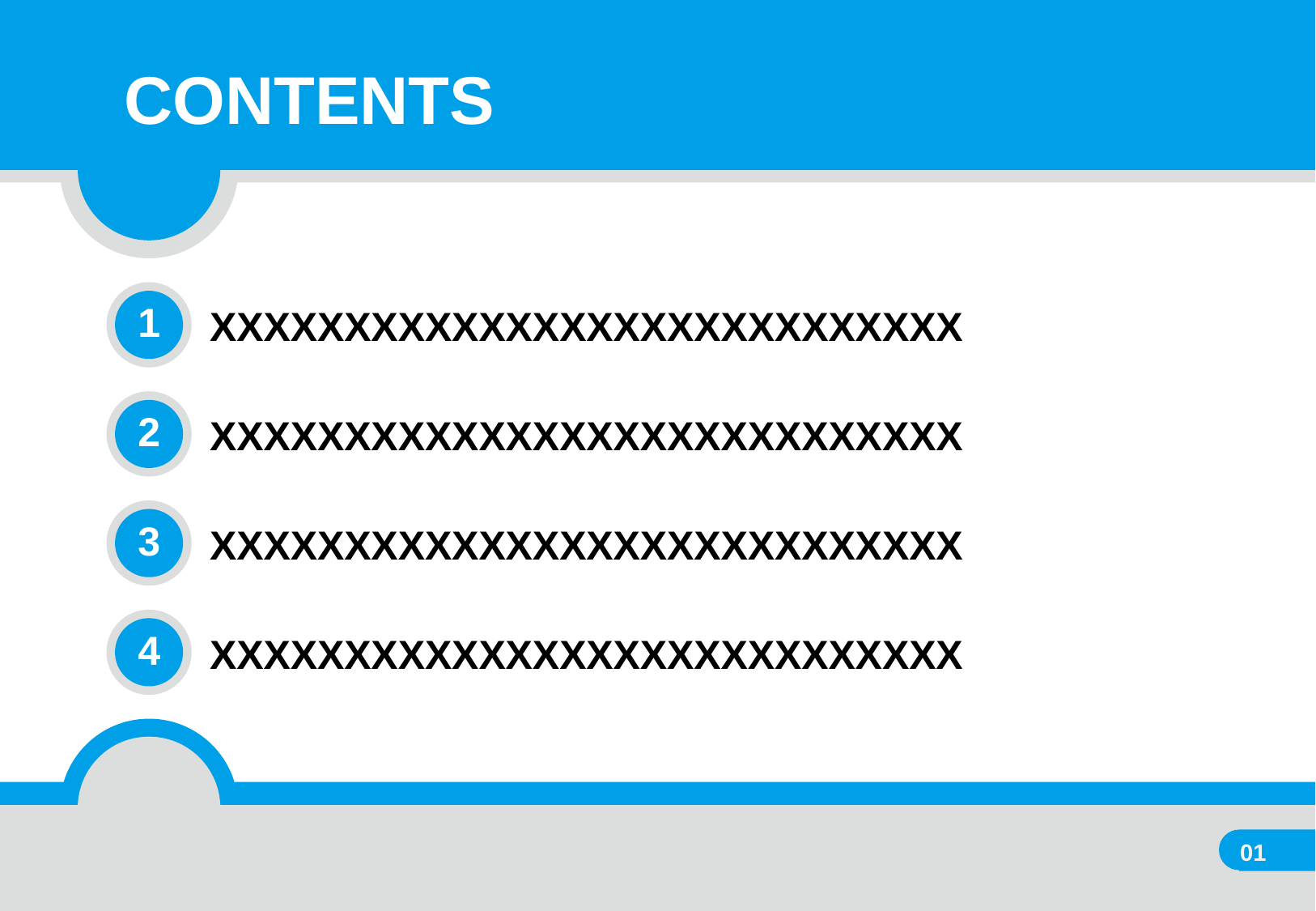

CONTENTS

1
XXXXXXXXXXXXXXXXXXXXXXXXXXXX

2
XXXXXXXXXXXXXXXXXXXXXXXXXXXX

3
XXXXXXXXXXXXXXXXXXXXXXXXXXXX

4
XXXXXXXXXXXXXXXXXXXXXXXXXXXX

01